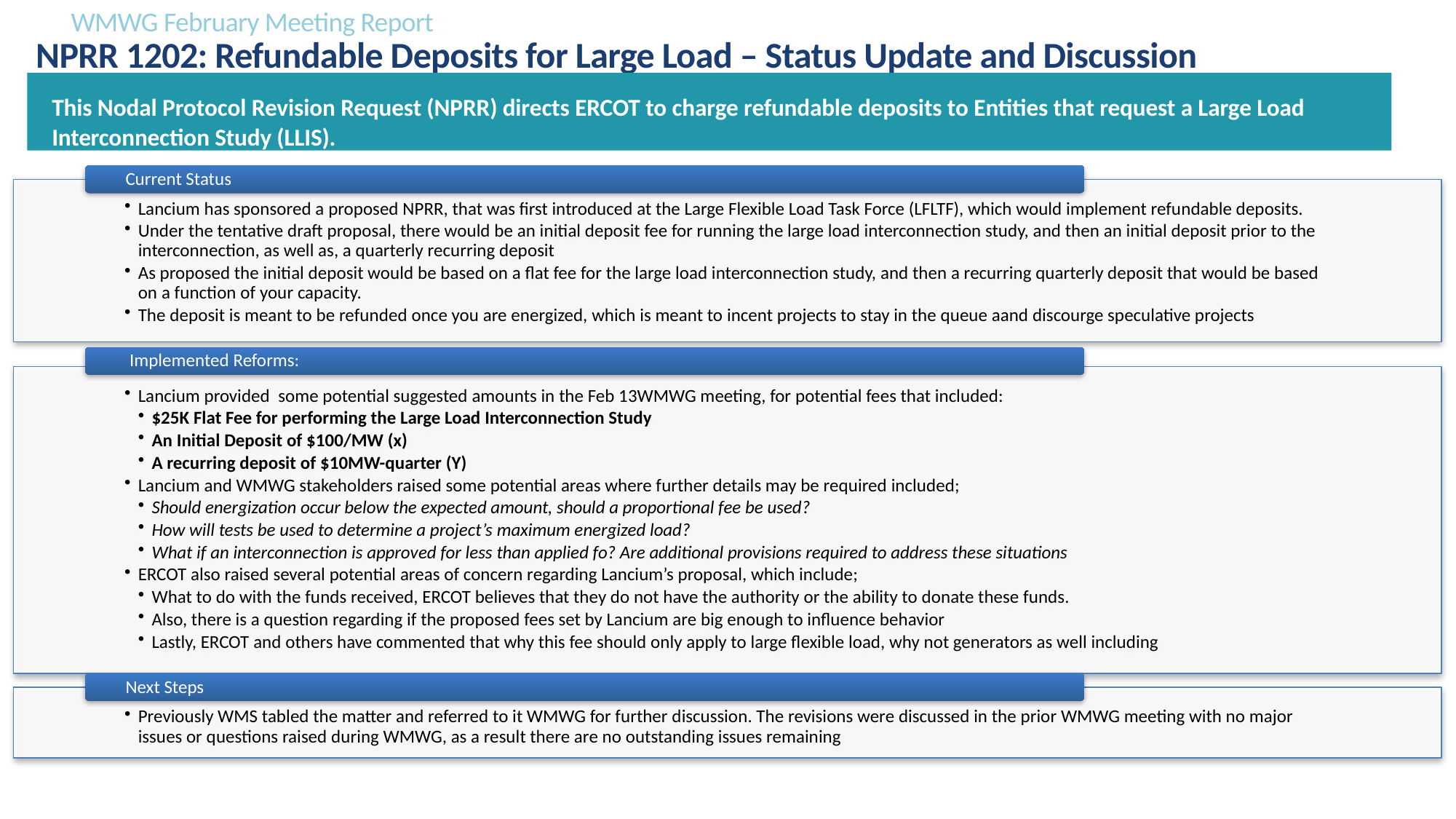

WMWG February Meeting Report
# NPRR 1202: Refundable Deposits for Large Load – Status Update and Discussion
This Nodal Protocol Revision Request (NPRR) directs ERCOT to charge refundable deposits to Entities that request a Large Load Interconnection Study (LLIS).
Lancium has sponsored a proposed NPRR, that was first introduced at the Large Flexible Load Task Force (LFLTF), which would implement refundable deposits.
Under the tentative draft proposal, there would be an initial deposit fee for running the large load interconnection study, and then an initial deposit prior to the interconnection, as well as, a quarterly recurring deposit
As proposed the initial deposit would be based on a flat fee for the large load interconnection study, and then a recurring quarterly deposit that would be based on a function of your capacity.
The deposit is meant to be refunded once you are energized, which is meant to incent projects to stay in the queue aand discourge speculative projects
Current Status
Lancium provided  some potential suggested amounts in the Feb 13WMWG meeting, for potential fees that included:
$25K Flat Fee for performing the Large Load Interconnection Study
An Initial Deposit of $100/MW (x)
A recurring deposit of $10MW-quarter (Y)
Lancium and WMWG stakeholders raised some potential areas where further details may be required included;
Should energization occur below the expected amount, should a proportional fee be used?
How will tests be used to determine a project’s maximum energized load?
What if an interconnection is approved for less than applied fo? Are additional provisions required to address these situations
ERCOT also raised several potential areas of concern regarding Lancium’s proposal, which include;
What to do with the funds received, ERCOT believes that they do not have the authority or the ability to donate these funds.
Also, there is a question regarding if the proposed fees set by Lancium are big enough to influence behavior
Lastly, ERCOT and others have commented that why this fee should only apply to large flexible load, why not generators as well including
 Implemented Reforms:
Previously WMS tabled the matter and referred to it WMWG for further discussion. The revisions were discussed in the prior WMWG meeting with no major issues or questions raised during WMWG, as a result there are no outstanding issues remaining
Next Steps